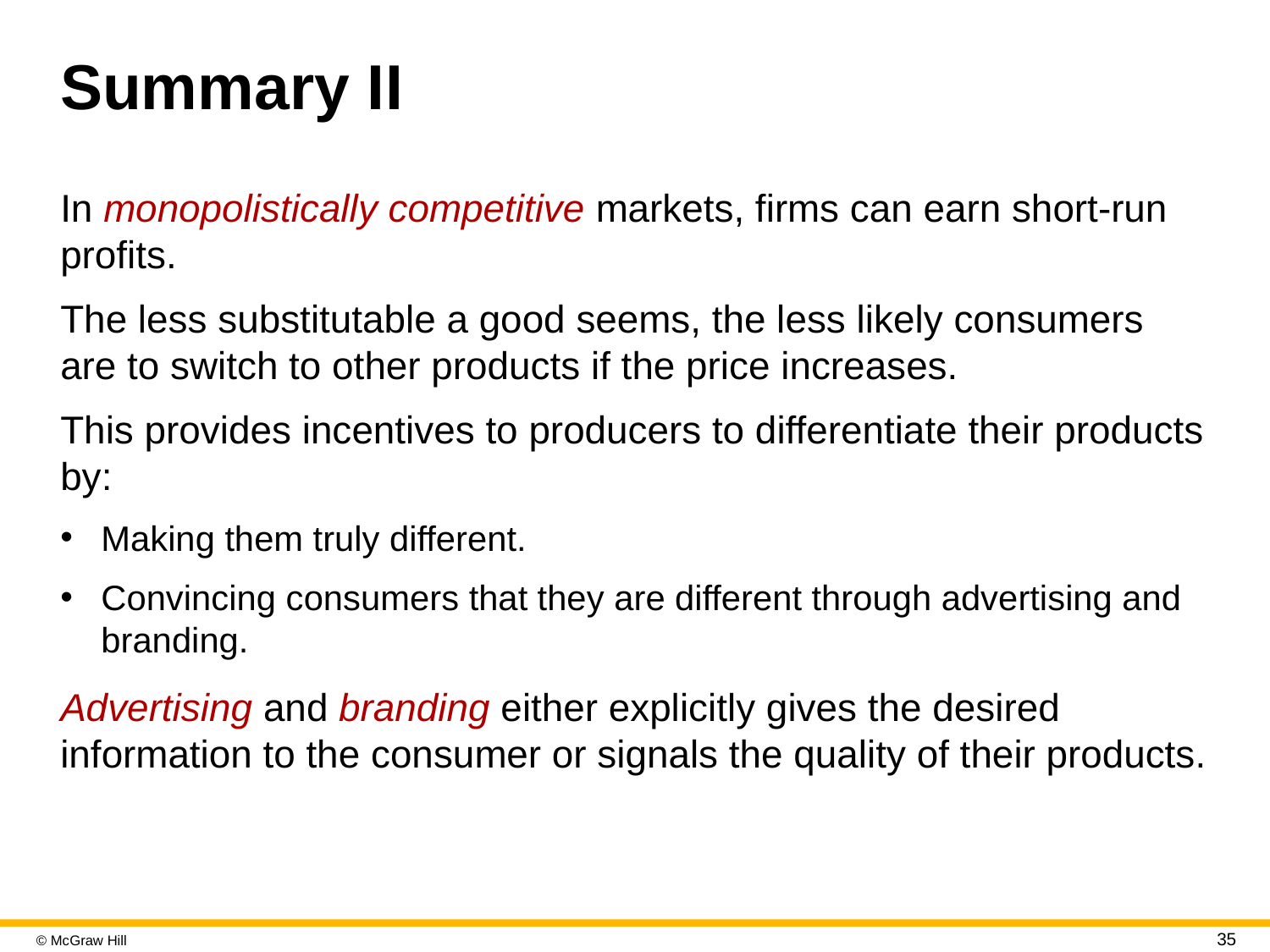

# Summary I I
In monopolistically competitive markets, firms can earn short-run profits.
The less substitutable a good seems, the less likely consumers are to switch to other products if the price increases.
This provides incentives to producers to differentiate their products by:
Making them truly different.
Convincing consumers that they are different through advertising and branding.
Advertising and branding either explicitly gives the desired information to the consumer or signals the quality of their products.